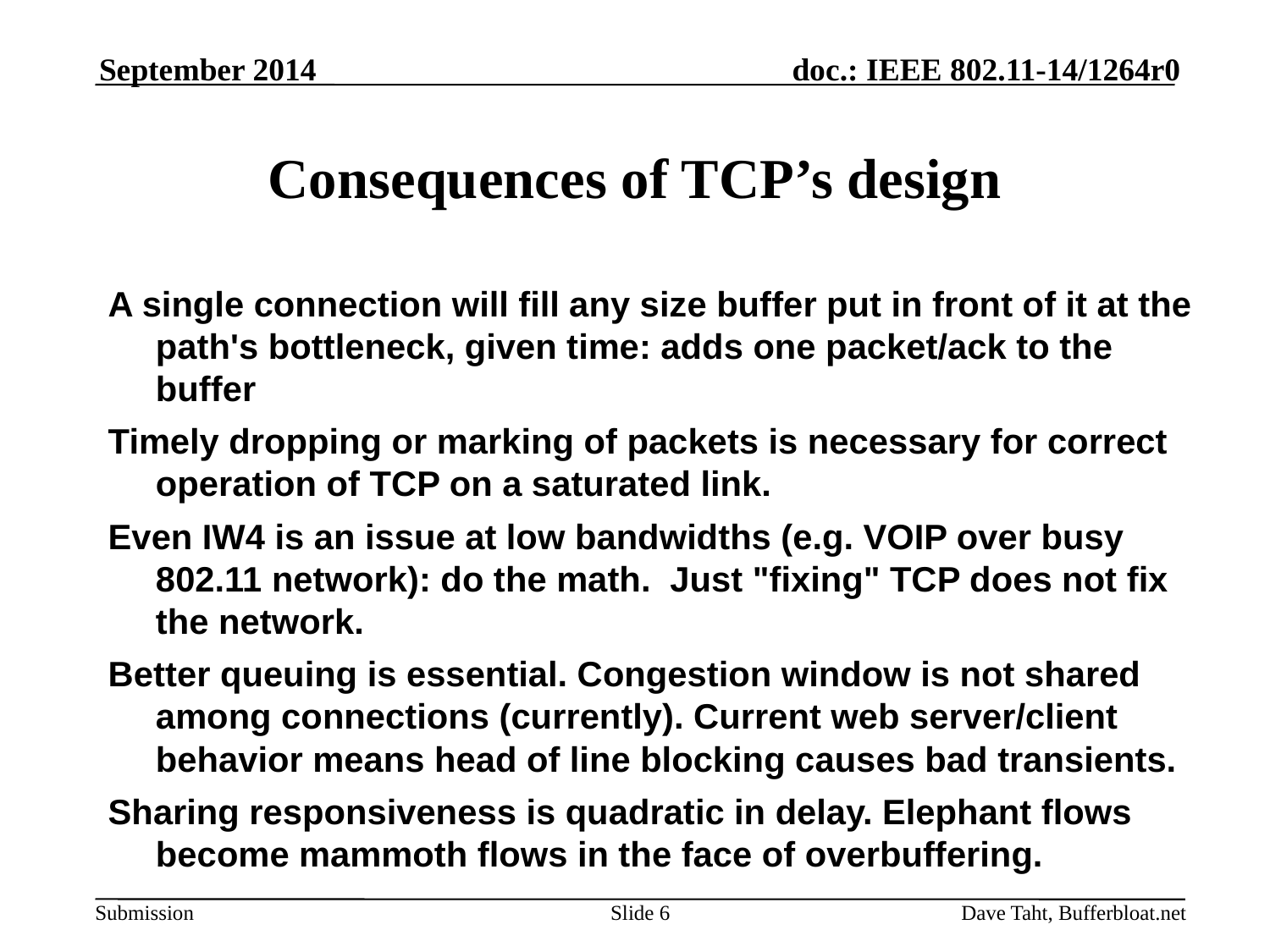

September 2014
# Consequences of TCP’s design
A single connection will fill any size buffer put in front of it at the path's bottleneck, given time: adds one packet/ack to the buffer
Timely dropping or marking of packets is necessary for correct operation of TCP on a saturated link.
Even IW4 is an issue at low bandwidths (e.g. VOIP over busy 802.11 network): do the math.  Just "fixing" TCP does not fix the network.
Better queuing is essential. Congestion window is not shared among connections (currently). Current web server/client behavior means head of line blocking causes bad transients.
Sharing responsiveness is quadratic in delay. Elephant flows become mammoth flows in the face of overbuffering.

Slide 6
Dave Taht, Bufferbloat.net